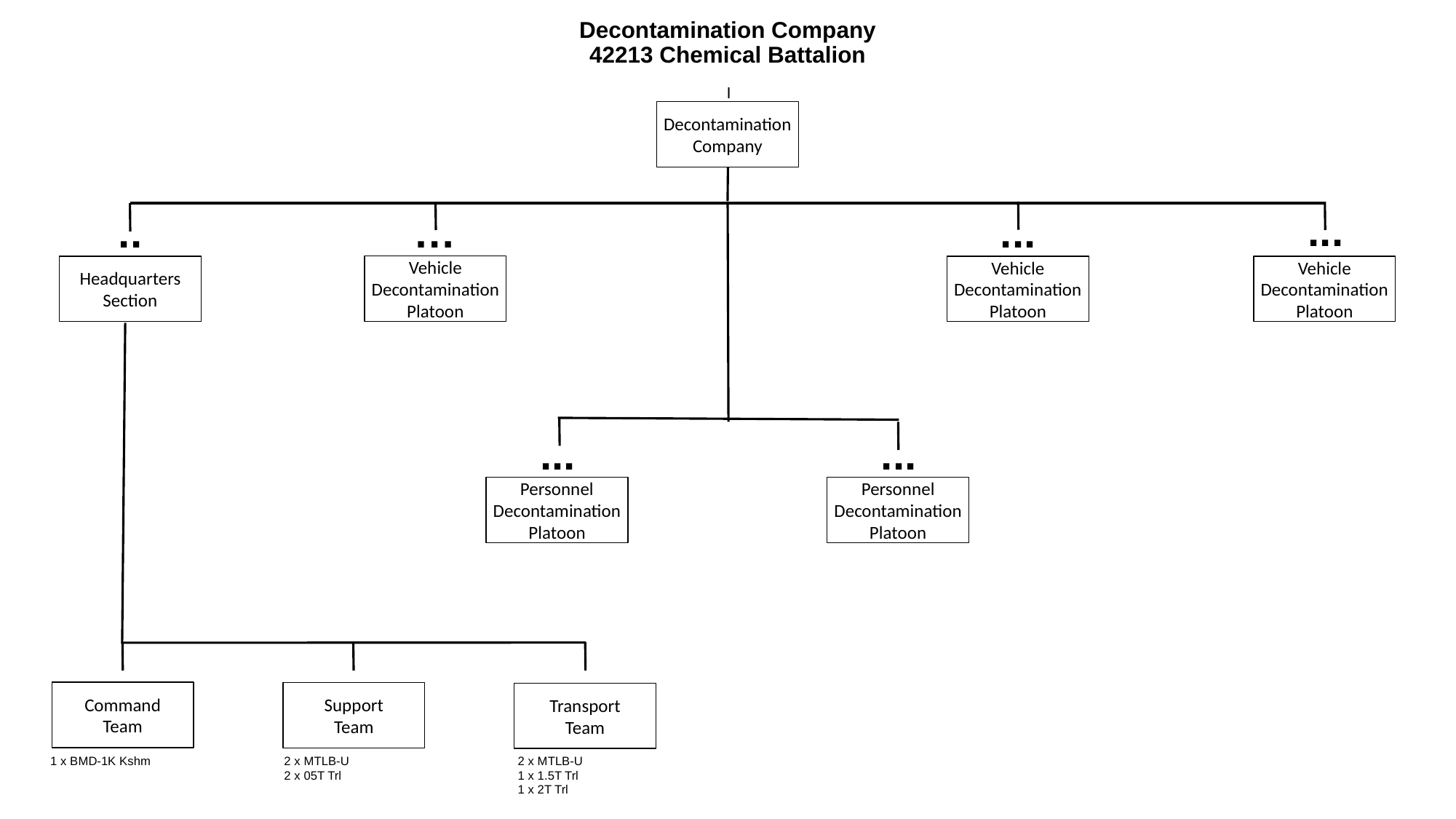

# Decontamination Company 42213 Chemical Battalion
I
Decontamination
Company
...
..
…
...
Vehicle Decontamination Platoon
Headquarters
Section
Vehicle Decontamination Platoon
Vehicle Decontamination Platoon
...
...
Personnel Decontamination Platoon
Personnel Decontamination Platoon
Command
Team
Support
Team
Transport
Team
1 x BMD-1K Kshm
2 x MTLB-U
2 x 05T Trl
2 x MTLB-U
1 x 1.5T Trl
1 x 2T Trl